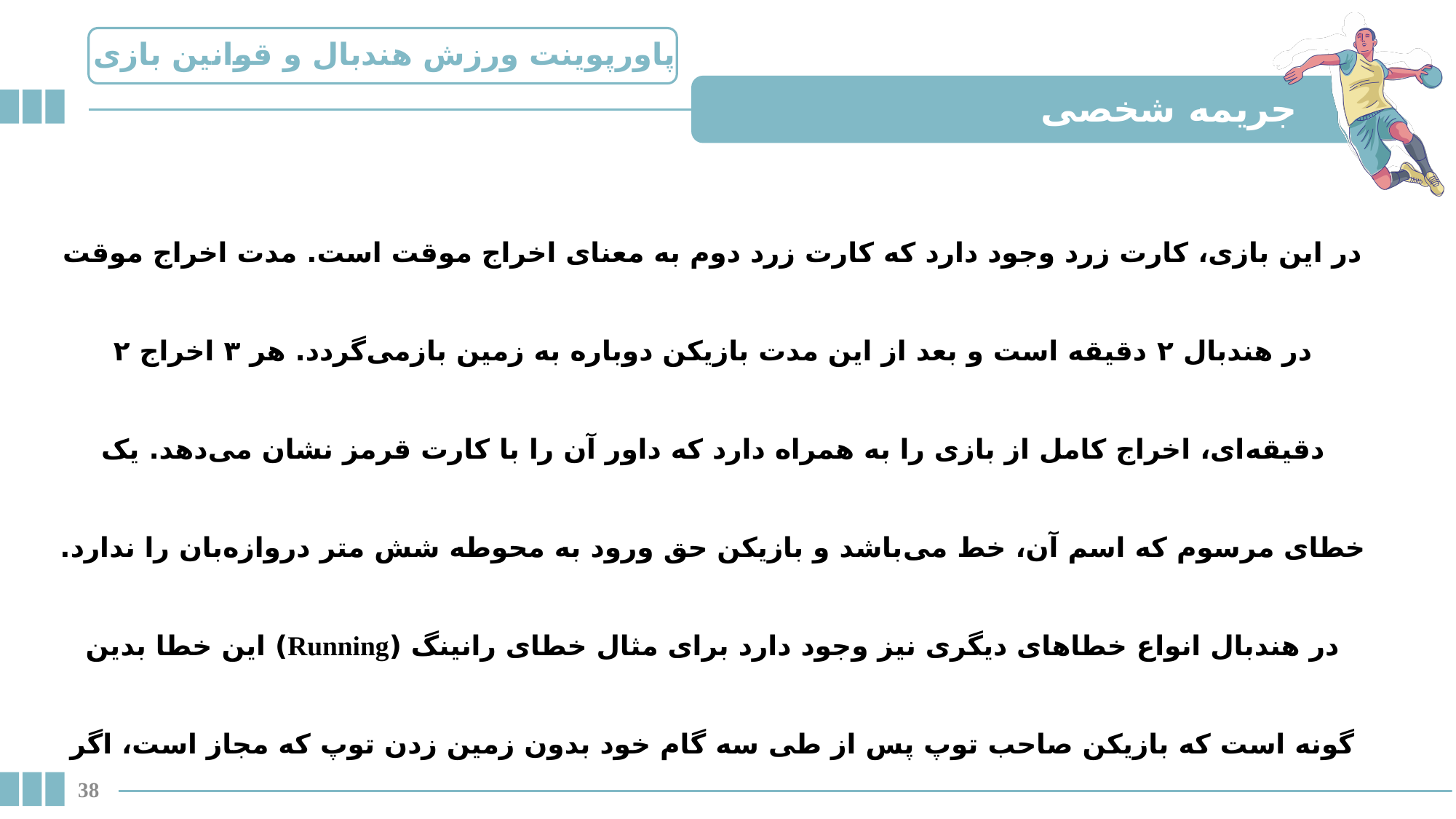

پاورپوینت ورزش هندبال و قوانین بازی
جریمه شخصی
در این بازی، کارت زرد وجود دارد که کارت زرد دوم به معنای اخراج موقت است. مدت اخراج موقت در هندبال ۲ دقیقه است و بعد از این مدت بازیکن دوباره به زمین بازمی‌گردد. هر ۳ اخراج ۲ دقیقه‌ای، اخراج کامل از بازی را به همراه دارد که داور آن را با کارت قرمز نشان می‌دهد. یک خطای مرسوم که اسم آن، خط می‌باشد و بازیکن حق ورود به محوطه شش متر دروازه‌بان را ندارد. در هندبال انواع خطاهای دیگری نیز وجود دارد برای مثال خطای رانینگ (Running) این خطا بدین گونه است که بازیکن صاحب توپ پس از طی سه گام خود بدون زمین زدن توپ که مجاز است، اگر یک گام دیگری بردارد در این هنگام داور خطای رانینگ او را گرفته و مالکیت توپ عوض می‌شود؛ و خطای دبل اینکه توپ را به زمین زده و بعد بگیریم و سپس دوباره این کار را تکرار کنیم داور خطا می‌گیرد و توپ را به تیم مقابل می‌دهد.
38